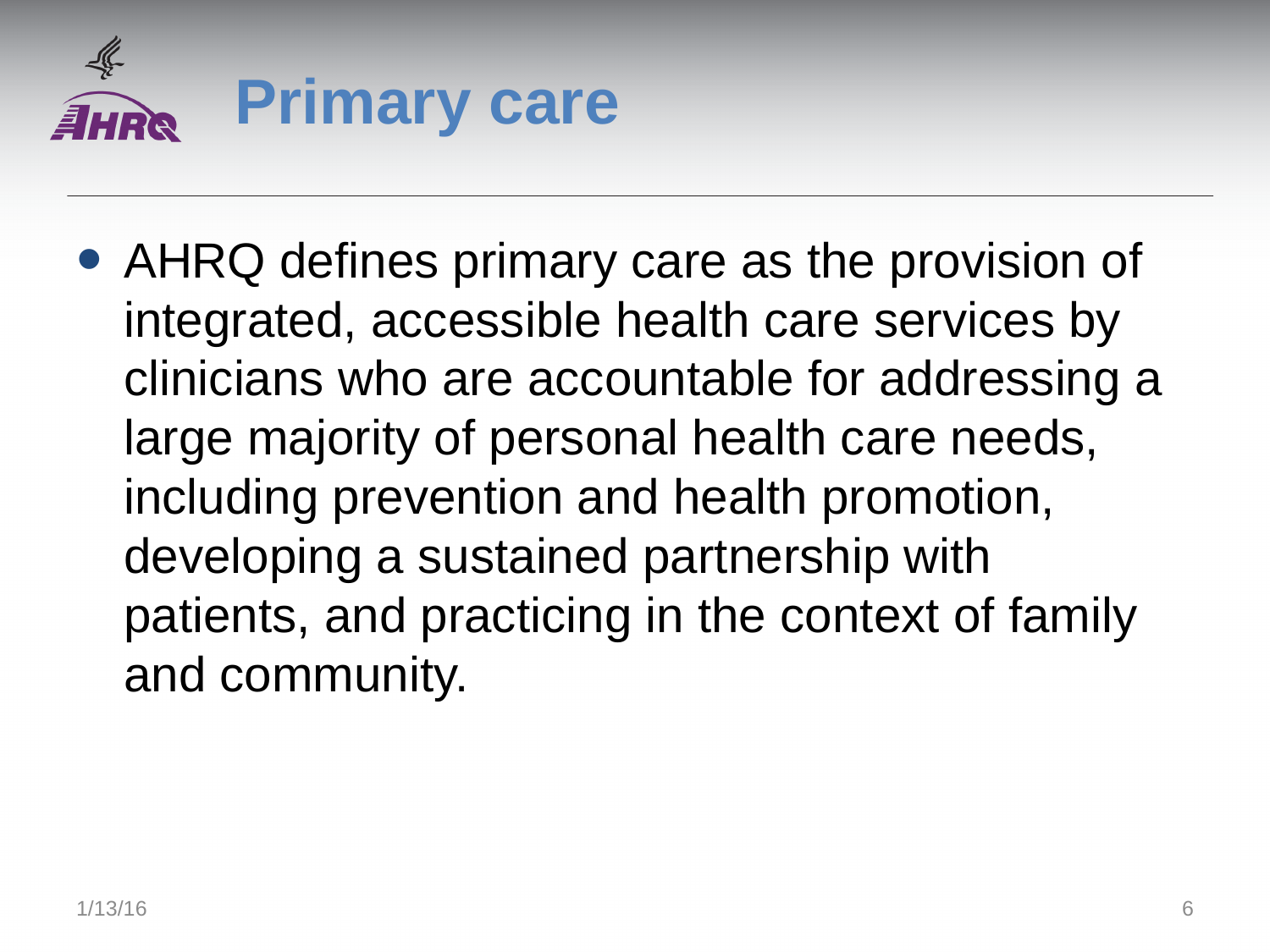

# Primary care
AHRQ defines primary care as the provision of integrated, accessible health care services by clinicians who are accountable for addressing a large majority of personal health care needs, including prevention and health promotion, developing a sustained partnership with patients, and practicing in the context of family and community.
1/13/16
6